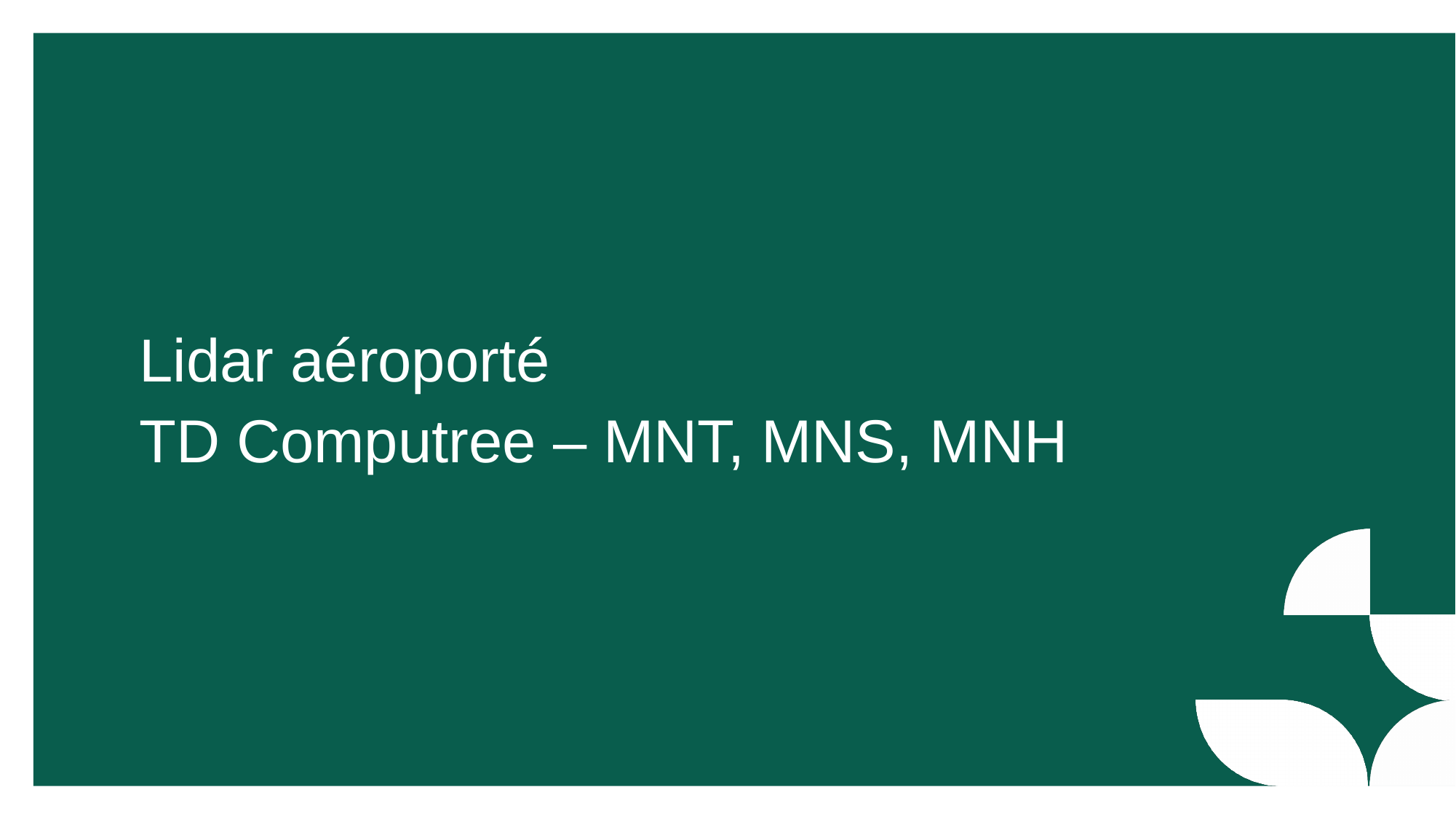

Lidar aéroporté
TD Computree – MNT, MNS, MNH